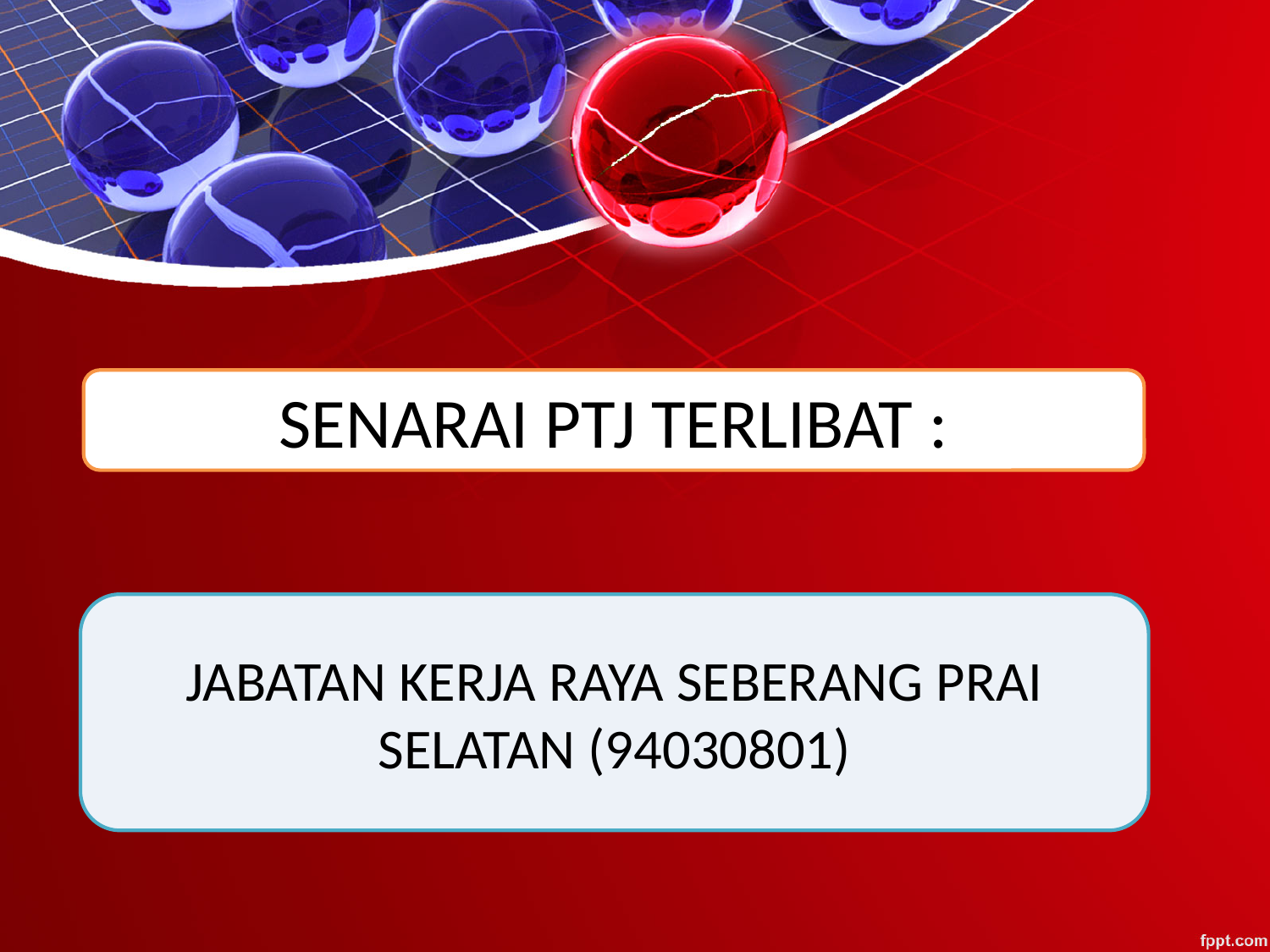

SENARAI PTJ TERLIBAT :

JABATAN KERJA RAYA SEBERANG PRAI SELATAN (94030801)